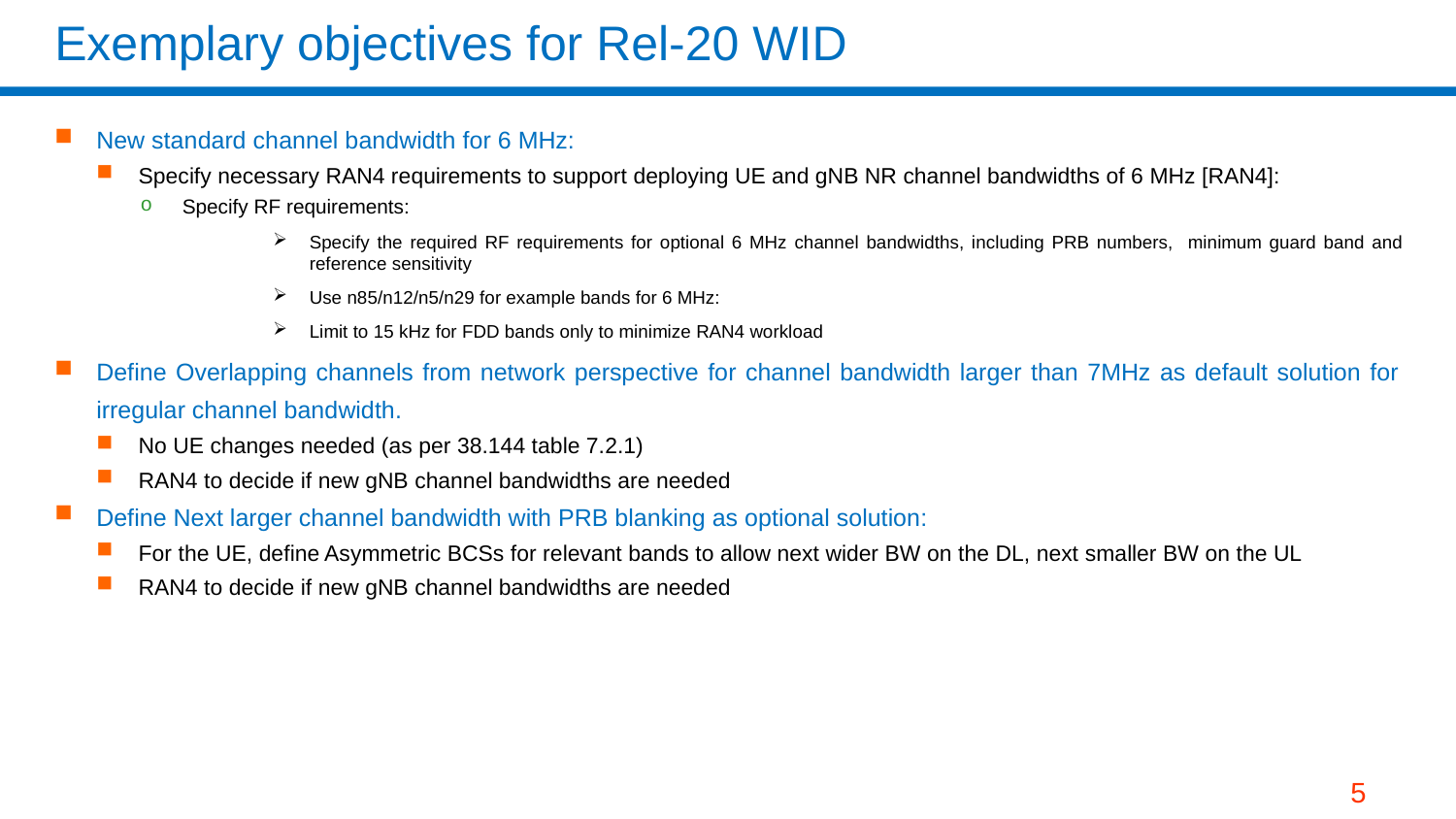

# Exemplary objectives for Rel-20 WID
New standard channel bandwidth for 6 MHz:
Specify necessary RAN4 requirements to support deploying UE and gNB NR channel bandwidths of 6 MHz [RAN4]:
Specify RF requirements:
Specify the required RF requirements for optional 6 MHz channel bandwidths, including PRB numbers,  minimum guard band and reference sensitivity
Use n85/n12/n5/n29 for example bands for 6 MHz:
Limit to 15 kHz for FDD bands only to minimize RAN4 workload
Define Overlapping channels from network perspective for channel bandwidth larger than 7MHz as default solution for irregular channel bandwidth.
No UE changes needed (as per 38.144 table 7.2.1)
RAN4 to decide if new gNB channel bandwidths are needed
Define Next larger channel bandwidth with PRB blanking as optional solution:
For the UE, define Asymmetric BCSs for relevant bands to allow next wider BW on the DL, next smaller BW on the UL
RAN4 to decide if new gNB channel bandwidths are needed

5